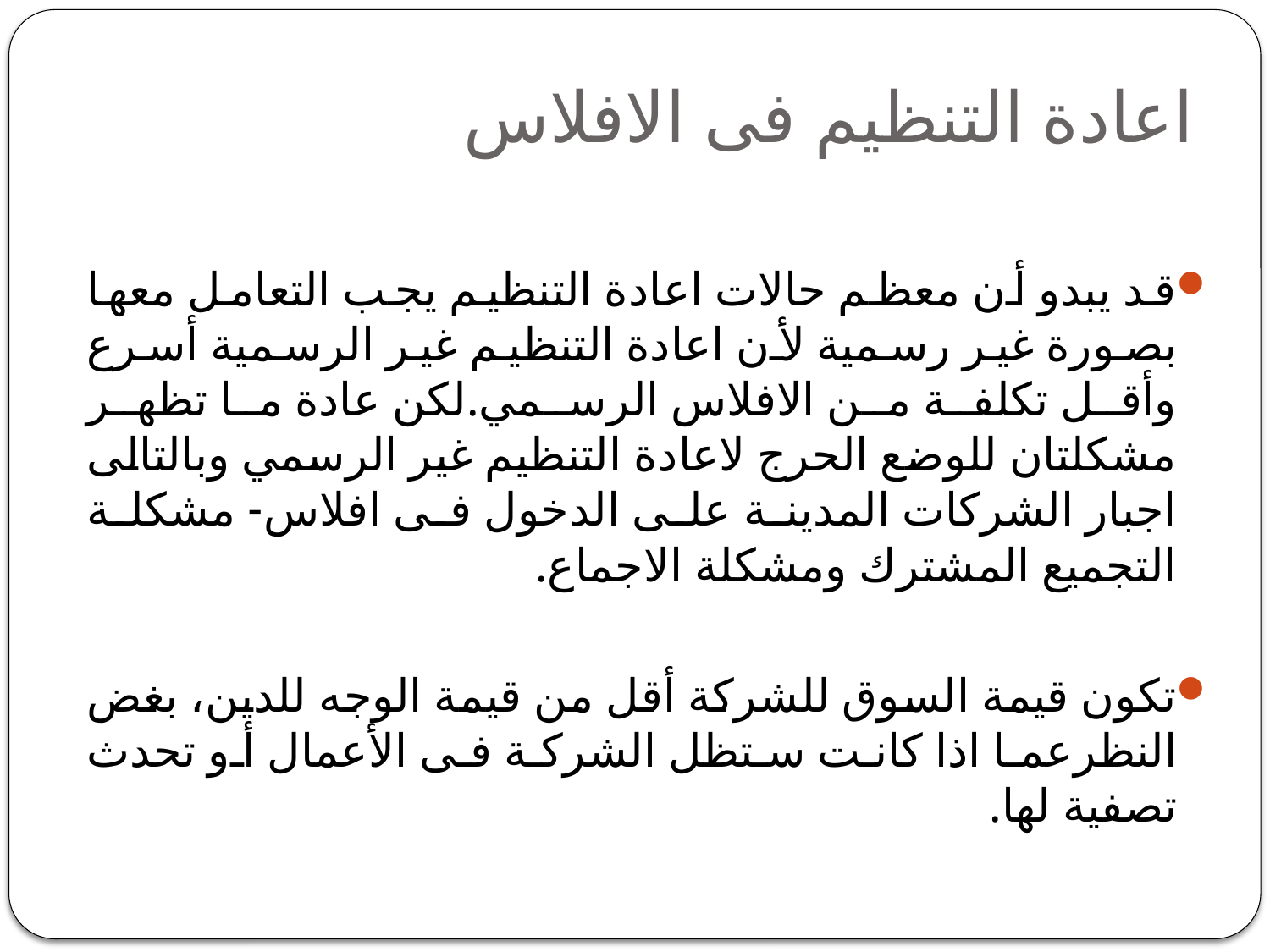

# اعادة التنظيم فى الافلاس
قد يبدو أن معظم حالات اعادة التنظيم يجب التعامل معها بصورة غير رسمية لأن اعادة التنظيم غير الرسمية أسرع وأقل تكلفة من الافلاس الرسمي.لكن عادة ما تظهر مشكلتان للوضع الحرج لاعادة التنظيم غير الرسمي وبالتالى اجبار الشركات المدينة على الدخول فى افلاس- مشكلة التجميع المشترك ومشكلة الاجماع.

تكون قيمة السوق للشركة أقل من قيمة الوجه للدين، بغض النظرعما اذا كانت ستظل الشركة فى الأعمال أو تحدث تصفية لها.